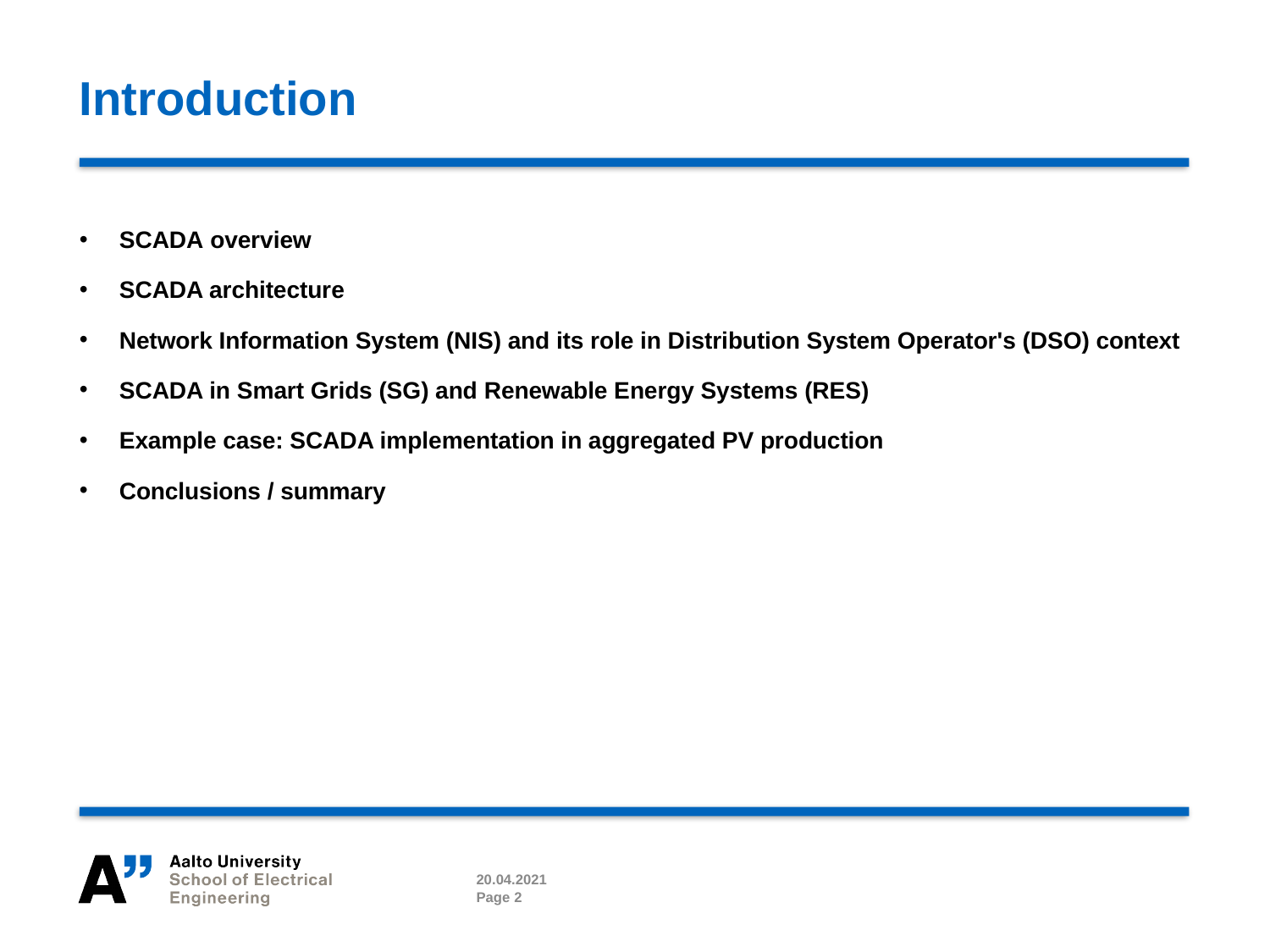

# Introduction
SCADA overview
SCADA architecture
Network Information System (NIS) and its role in Distribution System Operator's (DSO) context
SCADA in Smart Grids (SG) and Renewable Energy Systems (RES)
Example case: SCADA implementation in aggregated PV production
Conclusions / summary

20.04.2021

Page 2